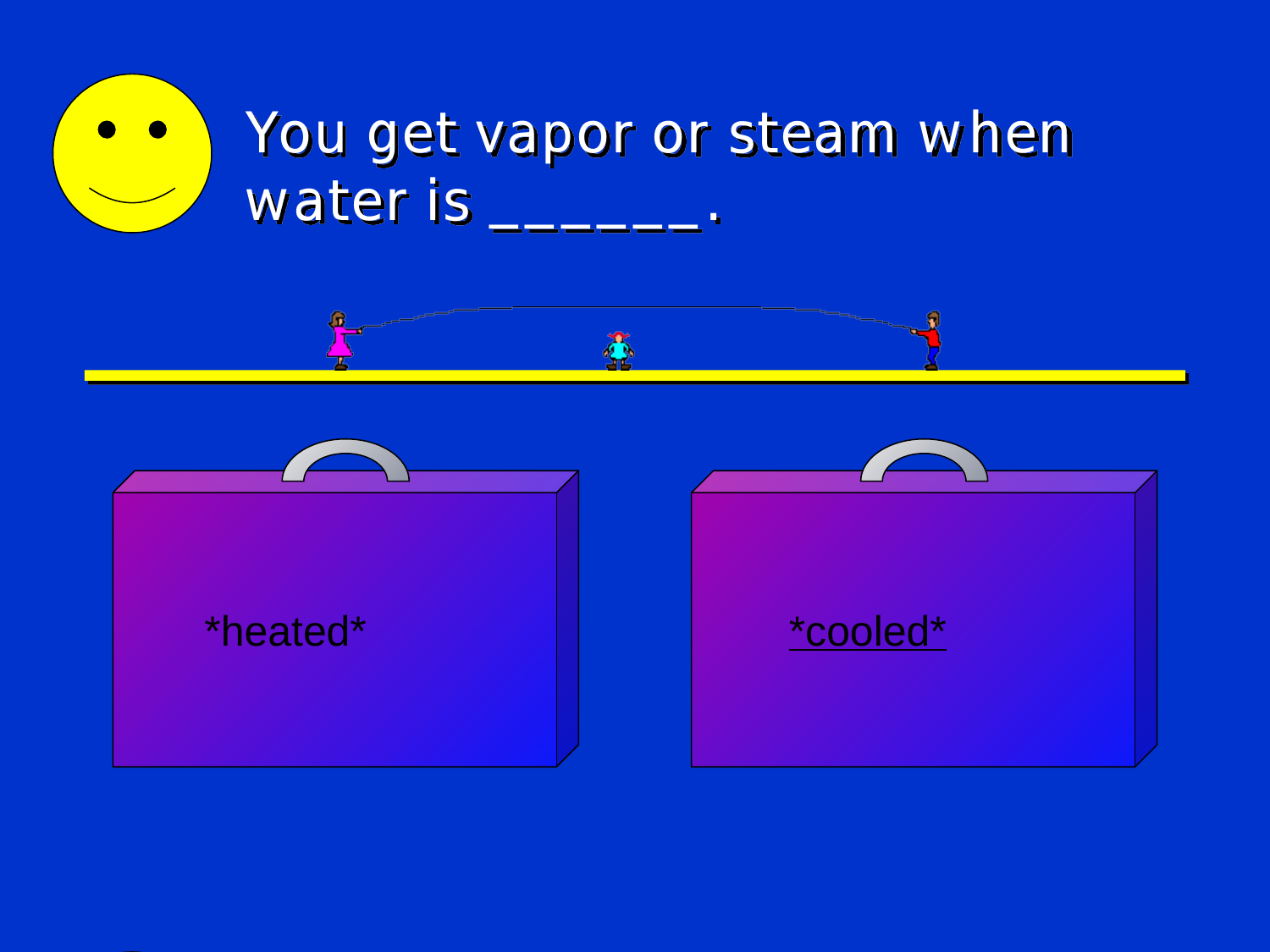

# You get vapor or steam when water is ______.
*heated*
*cooled*